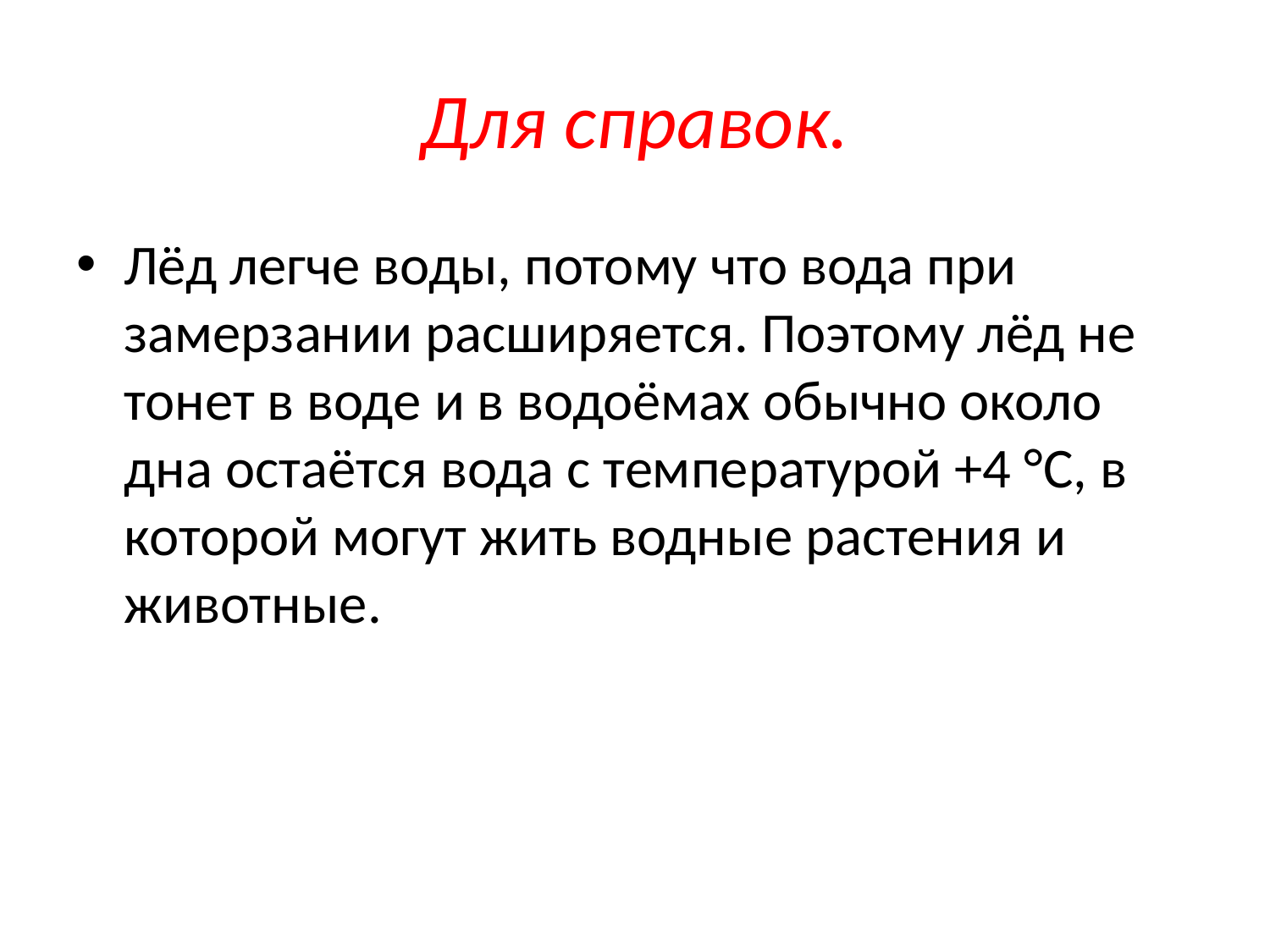

# Для справок.
Лёд легче воды, потому что вода при замерзании расширяется. Поэтому лёд не тонет в воде и в водоёмах обычно около дна остаётся вода с температурой +4 °С, в которой могут жить водные растения и животные.